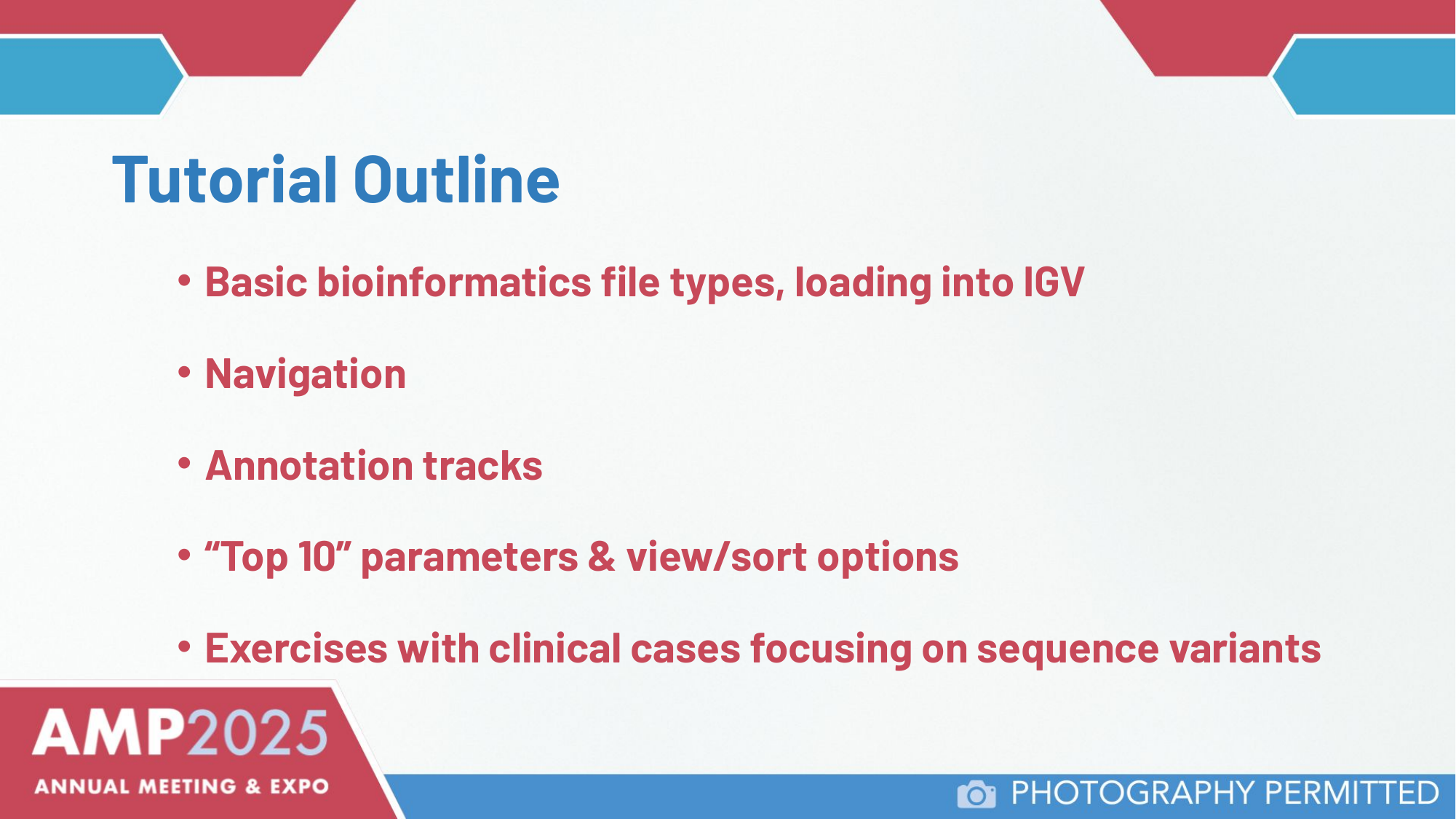

# Tutorial Outline
Basic bioinformatics file types, loading into IGV
Navigation
Annotation tracks
“Top 10” parameters & view/sort options
Exercises with clinical cases focusing on sequence variants